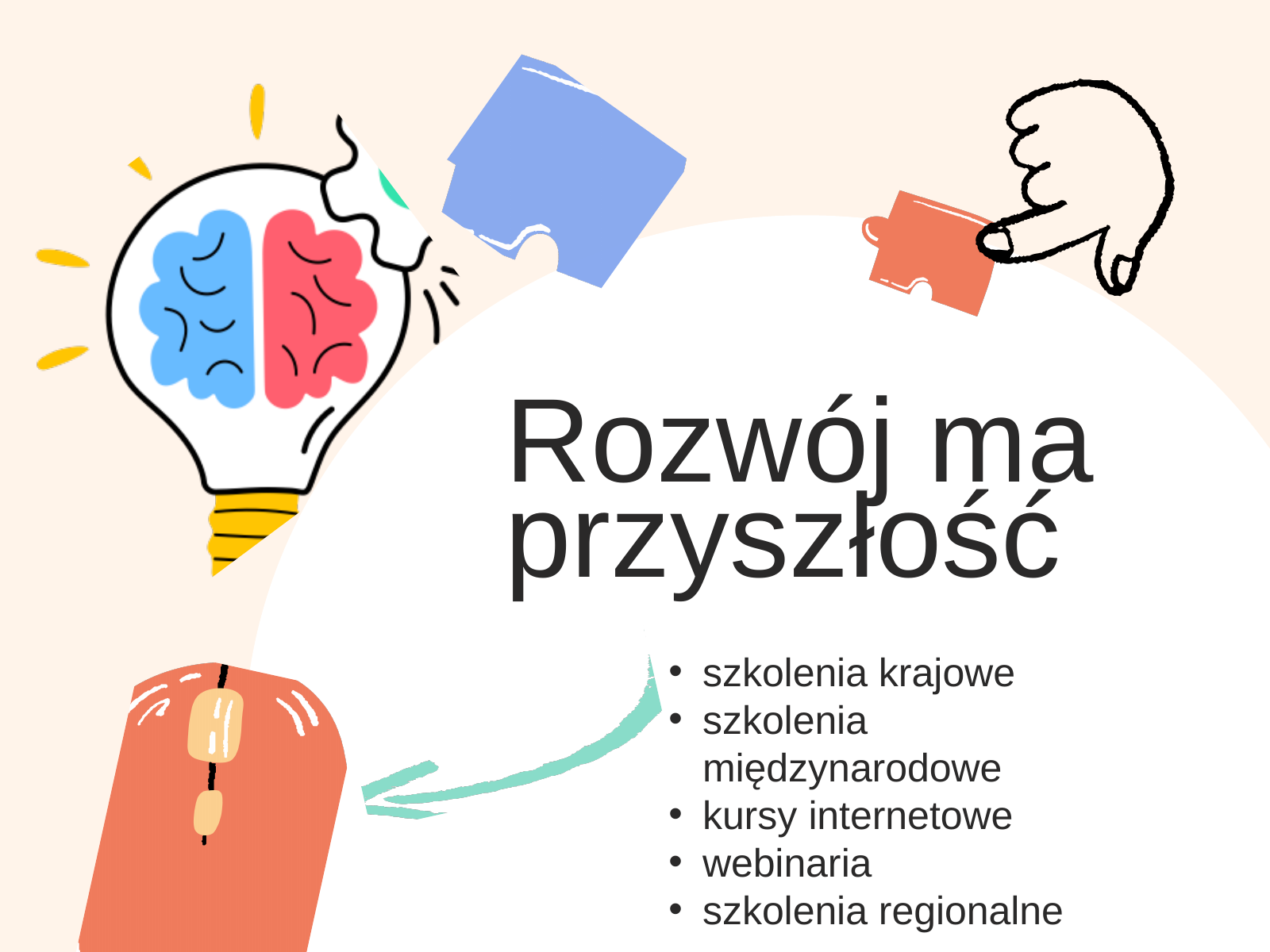

Rozwój ma przyszłość

szkolenia krajowe
szkolenia międzynarodowe
kursy internetowe
webinaria
szkolenia regionalne